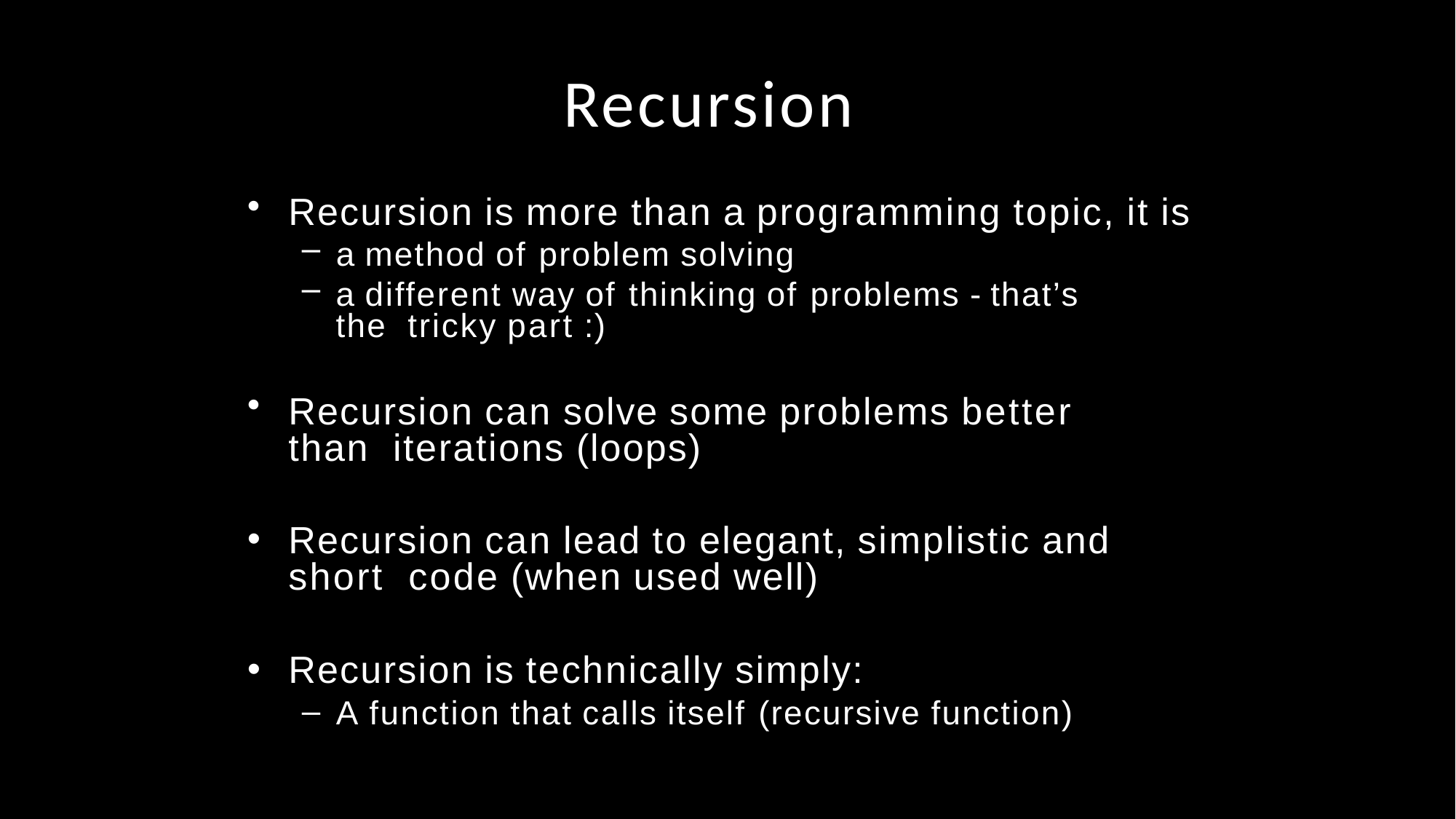

# Recursion
Recursion is more than a programming topic, it is
a method of problem solving
a different way of thinking of problems - that’s the  tricky part :)

Recursion can solve some problems better than  iterations (loops)

Recursion can lead to elegant, simplistic and short  code (when used well)

Recursion is technically simply:
A function that calls itself (recursive function)